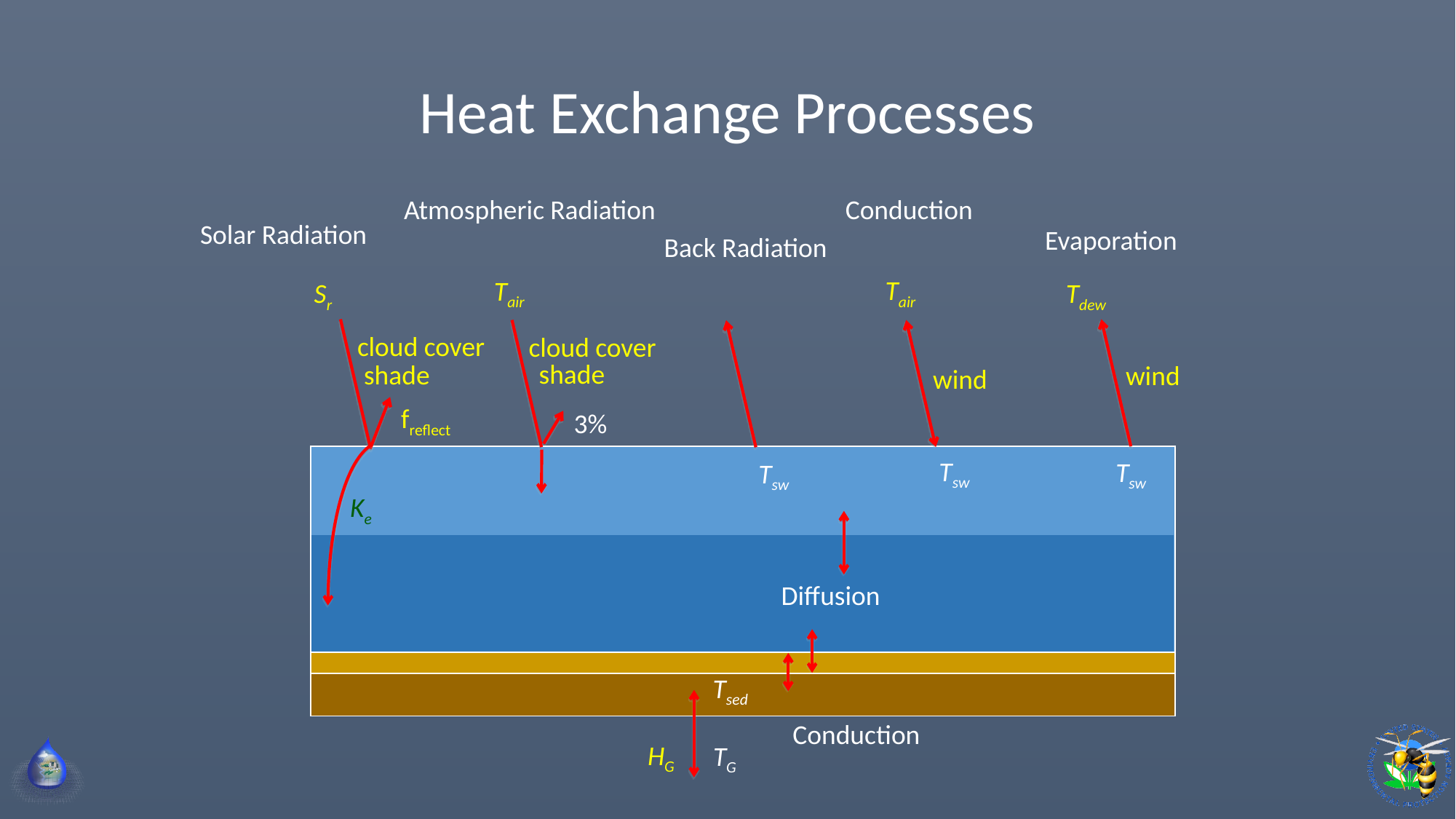

# Heat Exchange Processes
Conduction
Atmospheric Radiation
Solar Radiation
Evaporation
Back Radiation
Tair
Tair
Sr
Tdew

cloud cover
cloud cover
shade
shade
wind
wind
freflect
3%

Tsw
Tsw
Tsw
Ke
Diffusion
Tsed
Conduction
TG
HG